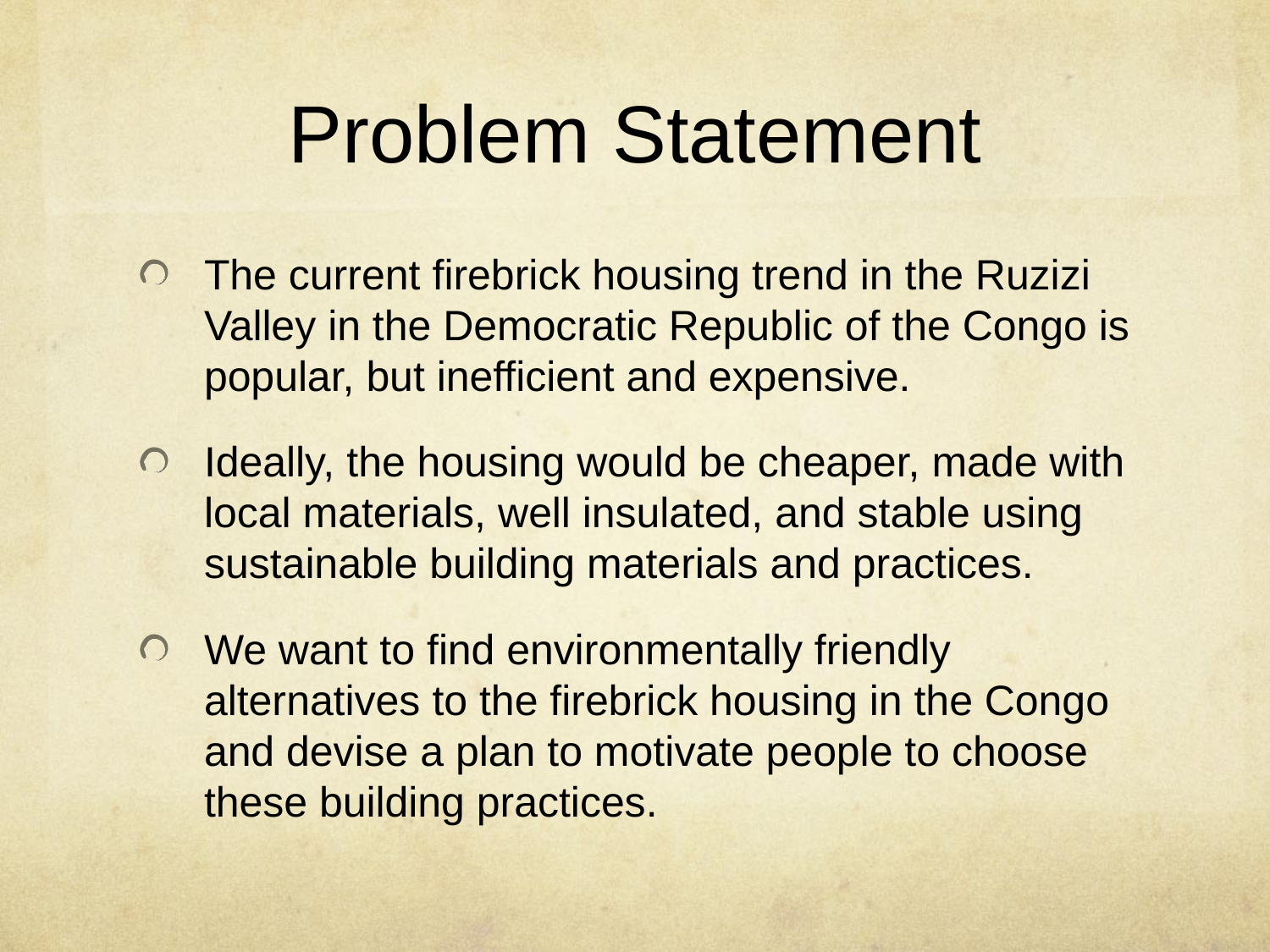

# Problem Statement
The current firebrick housing trend in the Ruzizi Valley in the Democratic Republic of the Congo is popular, but inefficient and expensive.
Ideally, the housing would be cheaper, made with local materials, well insulated, and stable using sustainable building materials and practices.
We want to find environmentally friendly alternatives to the firebrick housing in the Congo and devise a plan to motivate people to choose these building practices.